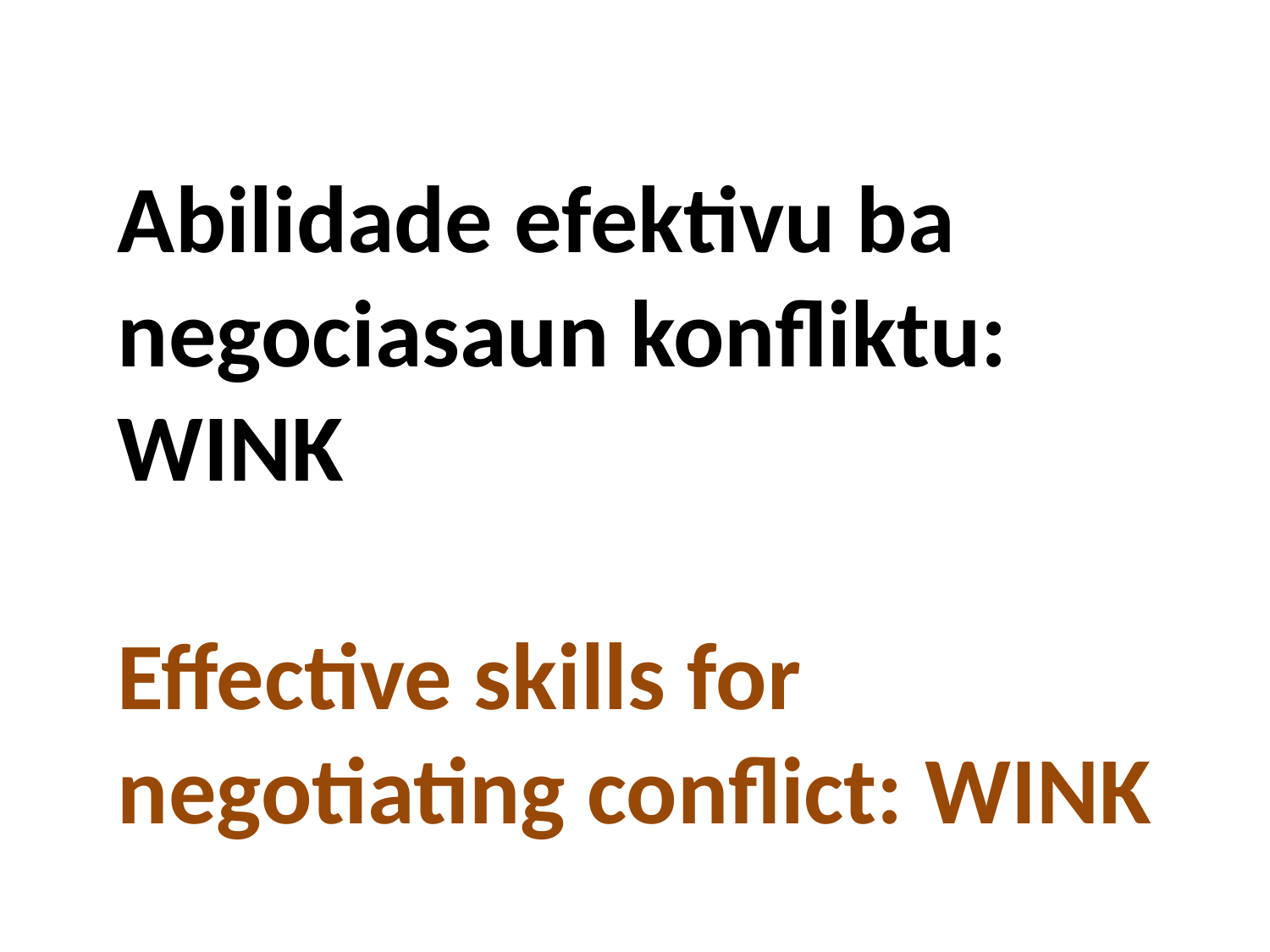

Abilidade efektivu ba negociasaun konfliktu: WINK
Effective skills for negotiating conflict: WINK